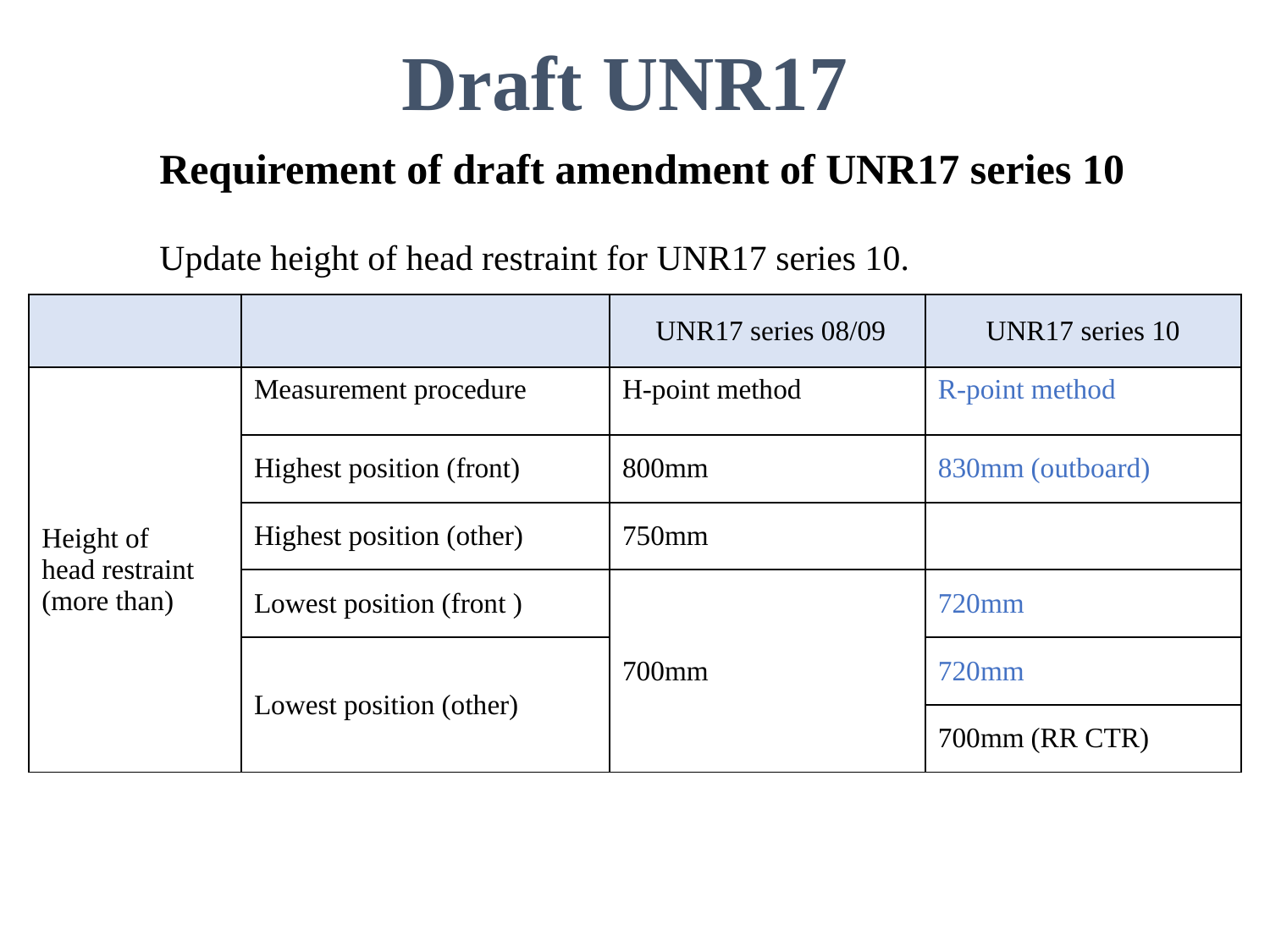

Draft UNR17
Requirement of draft amendment of UNR17 series 10

Update height of head restraint for UNR17 series 10.
|  |  | UNR17 series 08/09 | UNR17 series 10 |
| --- | --- | --- | --- |
| Height of head restraint (more than) | Measurement procedure | H-point method | R-point method |
|  | Highest position (front) | 800mm | 830mm (outboard) |
|  | Highest position (other) | 750mm |  |
|  | Lowest position (front ) | 700mm | 720mm |
|  | Lowest position (other) |  | 720mm |
|  |  |  | 700mm (RR CTR) |